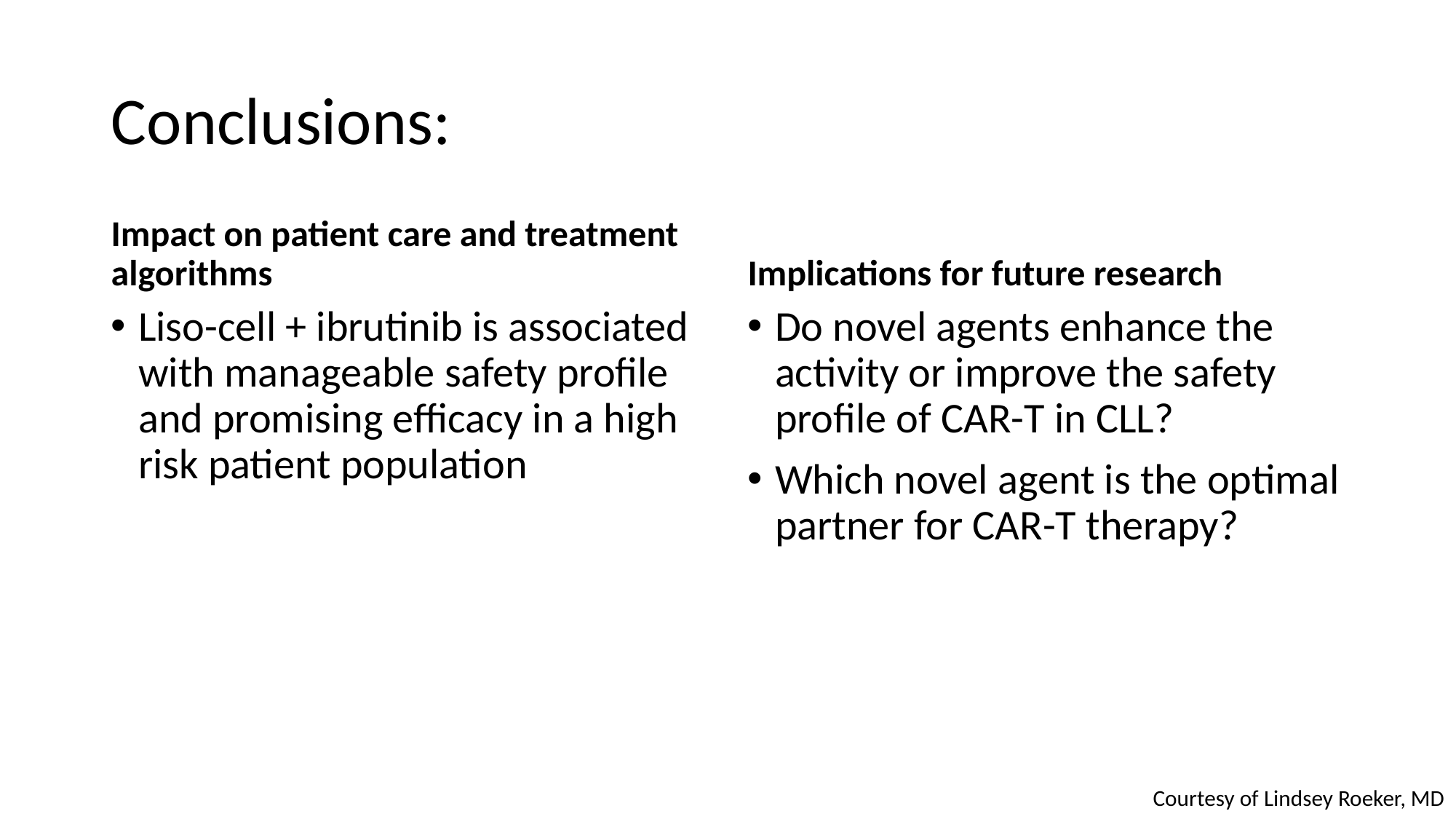

# Conclusions:
Impact on patient care and treatment algorithms
Implications for future research
Liso-cell + ibrutinib is associated with manageable safety profile and promising efficacy in a high risk patient population
Do novel agents enhance the activity or improve the safety profile of CAR-T in CLL?
Which novel agent is the optimal partner for CAR-T therapy?
Courtesy of Lindsey Roeker, MD